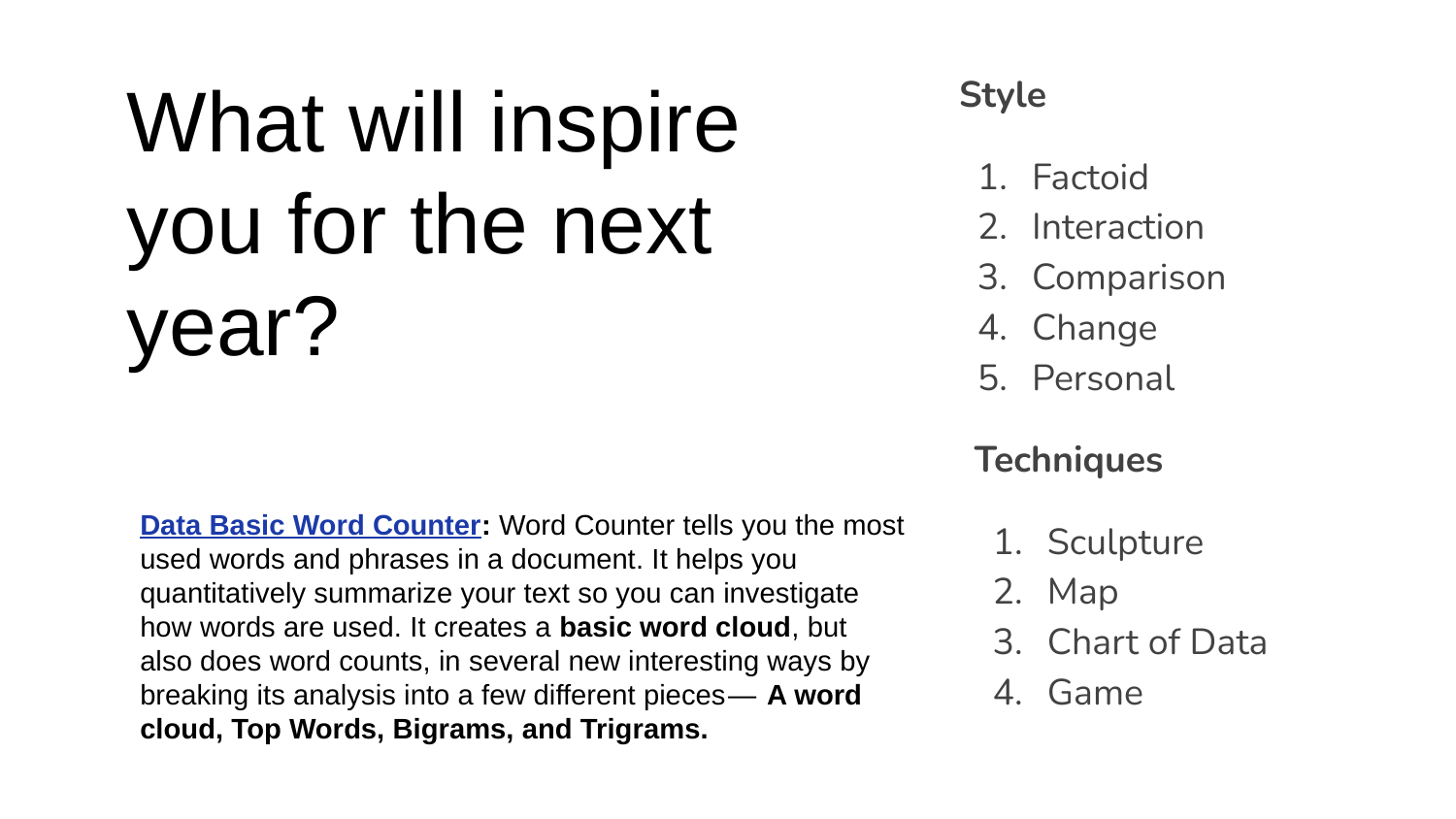

Style
Factoid
Interaction
Comparison
Change
Personal
What will inspire you for the next year?
Techniques
Sculpture
Map
Chart of Data
Game
Data Basic Word Counter: Word Counter tells you the most used words and phrases in a document. It helps you quantitatively summarize your text so you can investigate how words are used. It creates a basic word cloud, but also does word counts, in several new interesting ways by breaking its analysis into a few different pieces —  A word cloud, Top Words, Bigrams, and Trigrams.